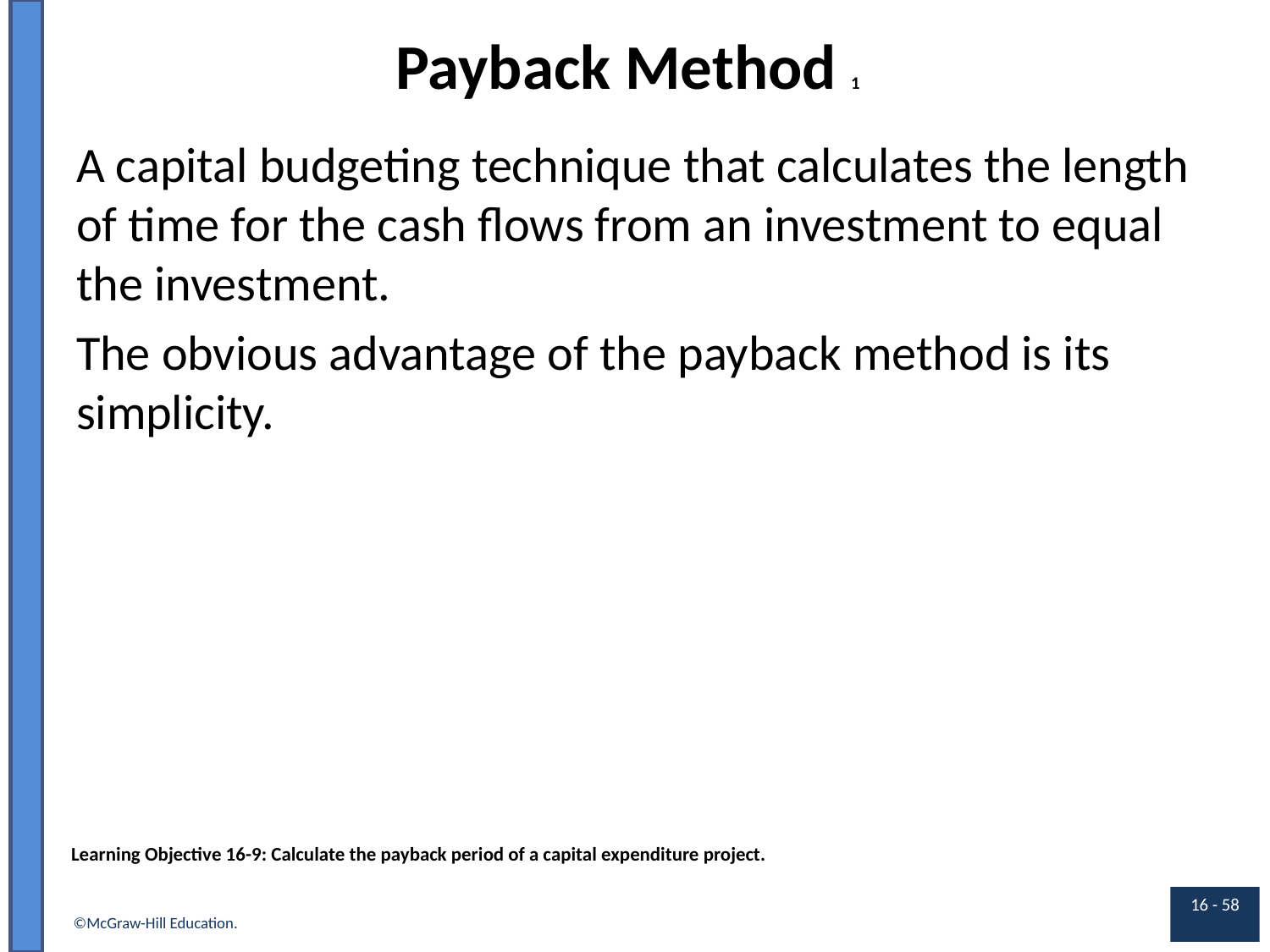

# Payback Method 1
A capital budgeting technique that calculates the length of time for the cash flows from an investment to equal the investment.
The obvious advantage of the payback method is its simplicity.
Learning Objective 16-9: Calculate the payback period of a capital expenditure project.